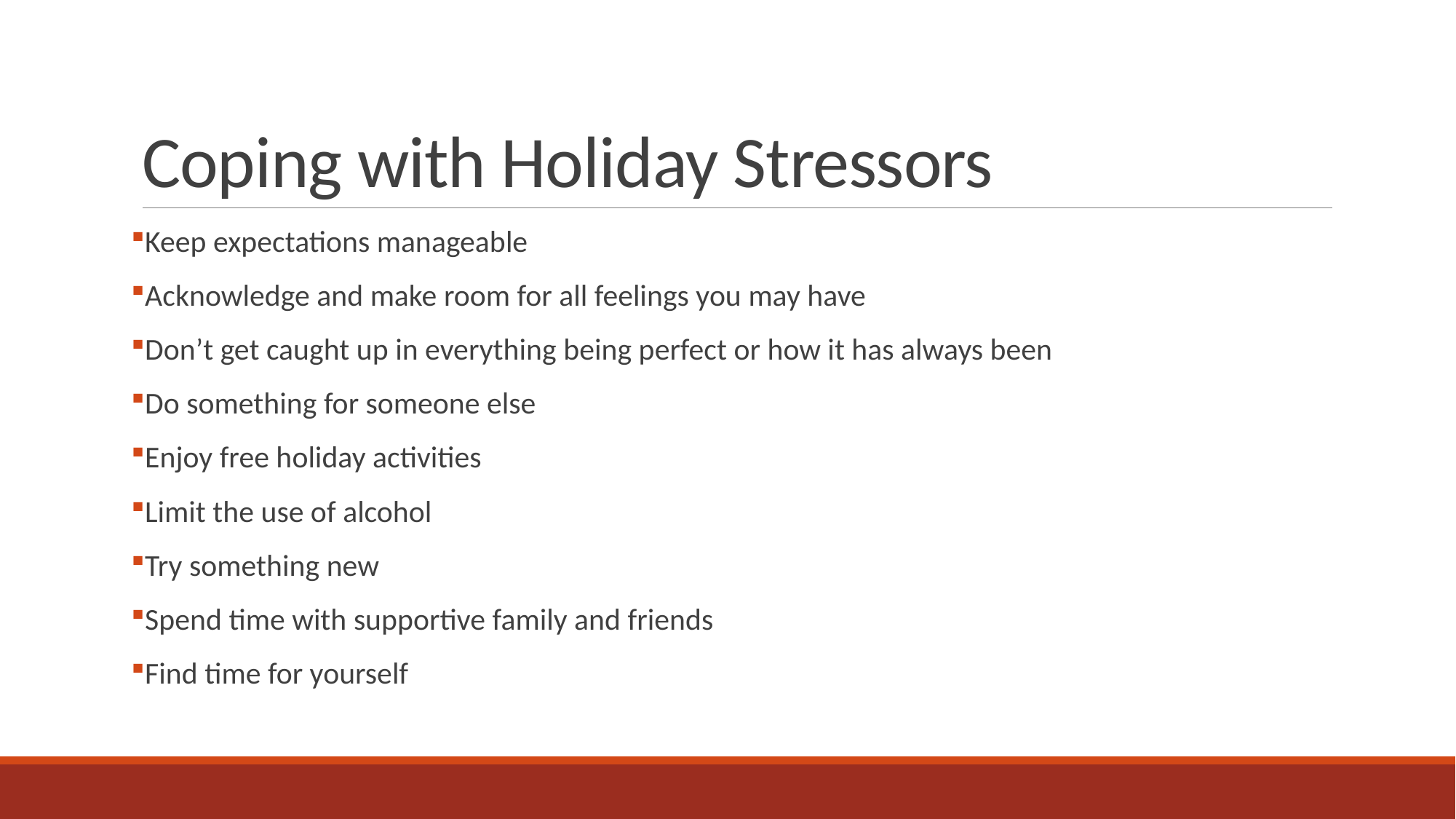

# Coping with Holiday Stressors
Keep expectations manageable
Acknowledge and make room for all feelings you may have
Don’t get caught up in everything being perfect or how it has always been
Do something for someone else
Enjoy free holiday activities
Limit the use of alcohol
Try something new
Spend time with supportive family and friends
Find time for yourself